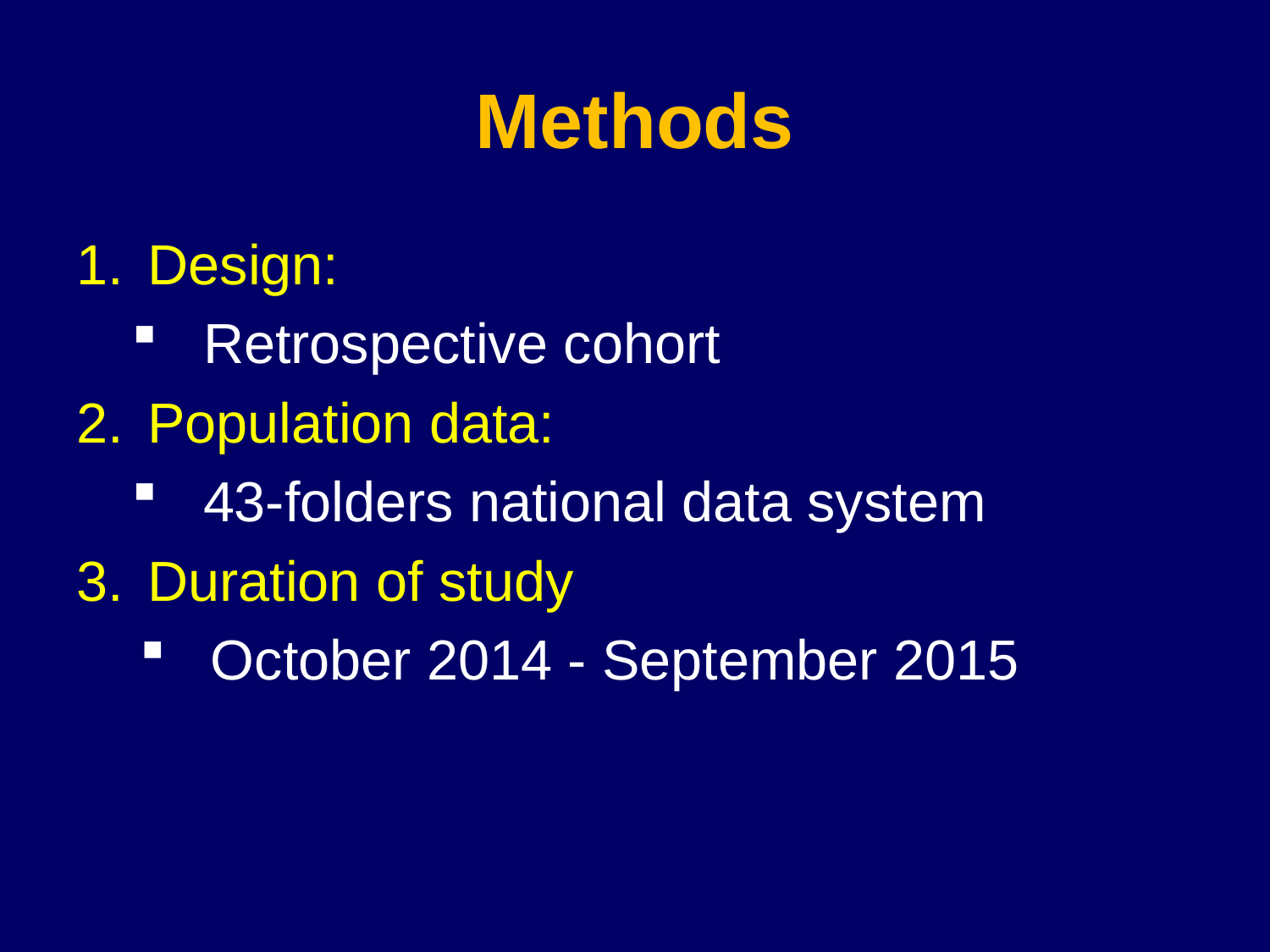

# Methods
Design:
Retrospective cohort
Population data:
43-folders national data system
Duration of study
  October 2014 - September 2015